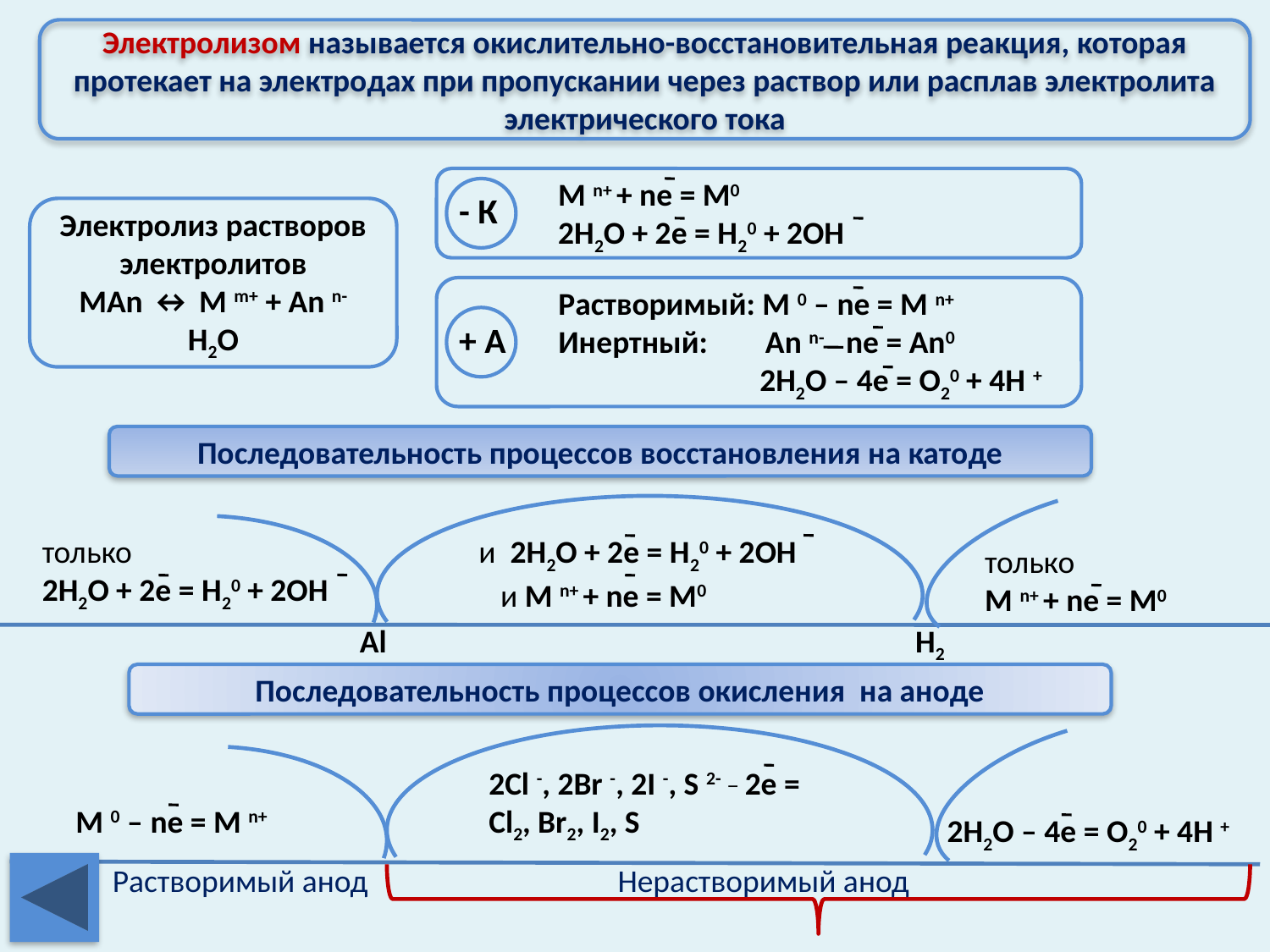

Электролизом называется окислительно-восстановительная реакция, которая протекает на электродах при пропускании через раствор или расплав электролита электрического тока

М n+ + ne = M0
2H2O + 2e = H20 + 2OH

- К

Электролиз растворов электролитов
МAn ↔ М m+ + An n-
H2O

Растворимый: М 0 – ne = M n+
Инертный:        Аn n-   ne = An0
                            2H2O – 4e = O20 + 4H +

+ A
Последовательность процессов восстановления на катоде

только
2H2O + 2e = H20 + 2OH

Аl
H2

и  2H2O + 2e = H20 + 2OH
   и М n+ + ne = M0

только
М n+ + ne = M0

Последовательность процессов окисления  на аноде

2Cl -, 2Br -, 2I -, S 2- _ 2e =
Cl2, Br2, I2, S

М 0 – ne = M n+
 2H2O – 4e = O20 + 4H +
       Растворимый анод
Нерастворимый анод